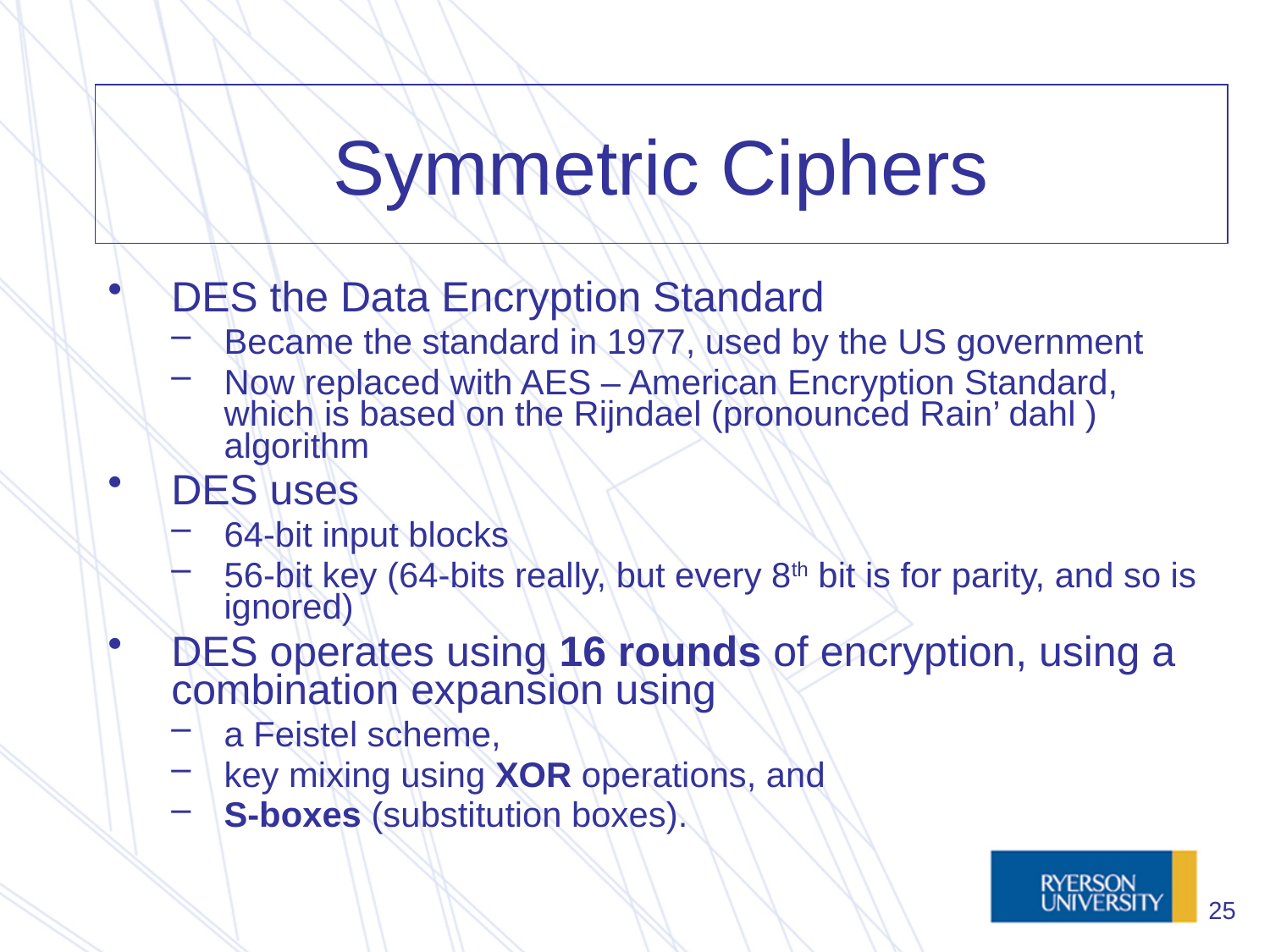

# Symmetric Ciphers
DES the Data Encryption Standard
Became the standard in 1977, used by the US government
Now replaced with AES – American Encryption Standard, which is based on the Rijndael (pronounced Rain’ dahl ) algorithm
DES uses
64-bit input blocks
56-bit key (64-bits really, but every 8th bit is for parity, and so is ignored)‏
DES operates using 16 rounds of encryption, using a combination expansion using
a Feistel scheme,
key mixing using XOR operations, and
S-boxes (substitution boxes).
25